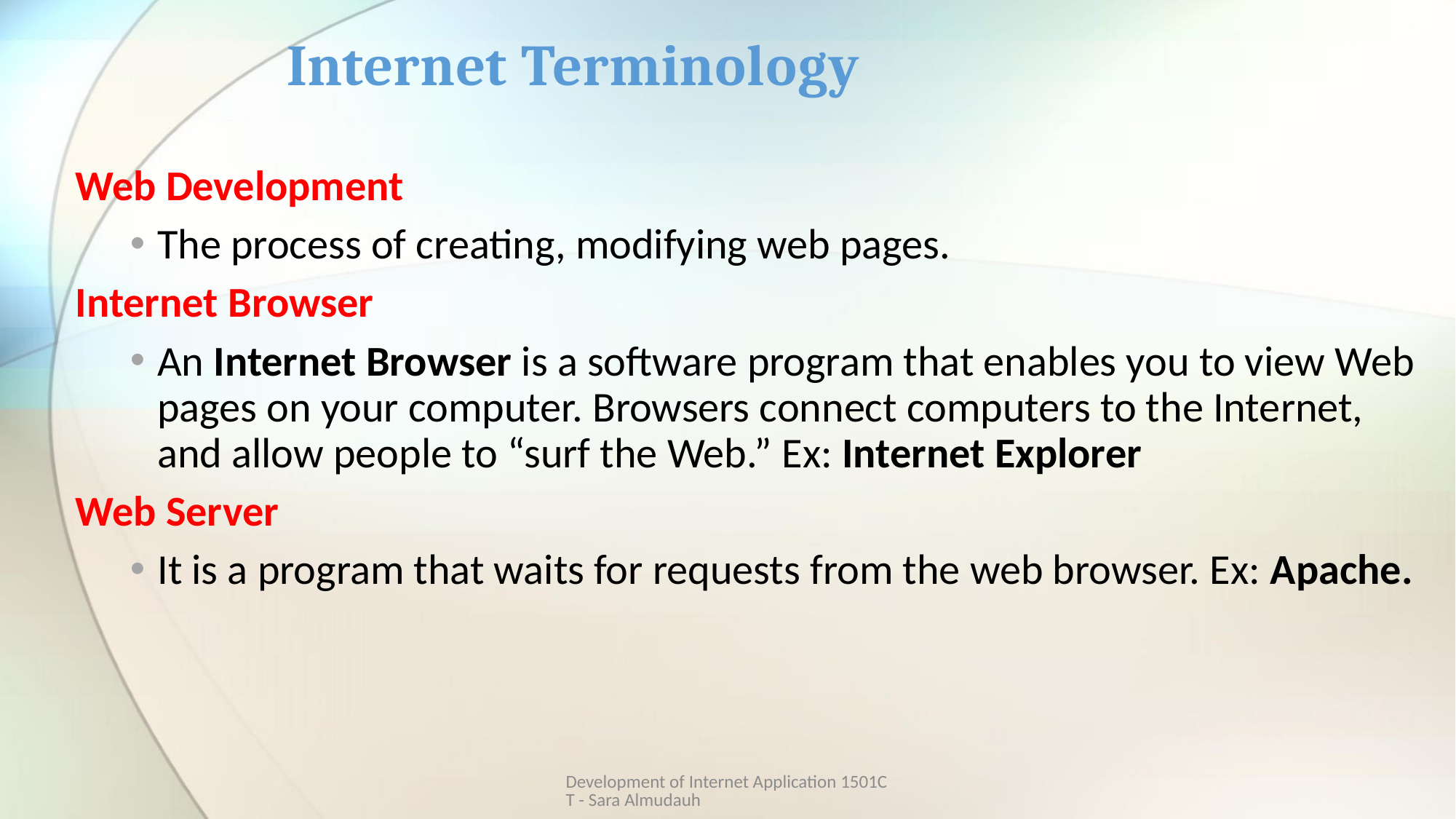

# Internet Terminology
Web Development
The process of creating, modifying web pages.
Internet Browser
An Internet Browser is a software program that enables you to view Web pages on your computer. Browsers connect computers to the Internet, and allow people to “surf the Web.” Ex: Internet Explorer
Web Server
It is a program that waits for requests from the web browser. Ex: Apache.

Development of Internet Application 1501CT - Sara Almudauh